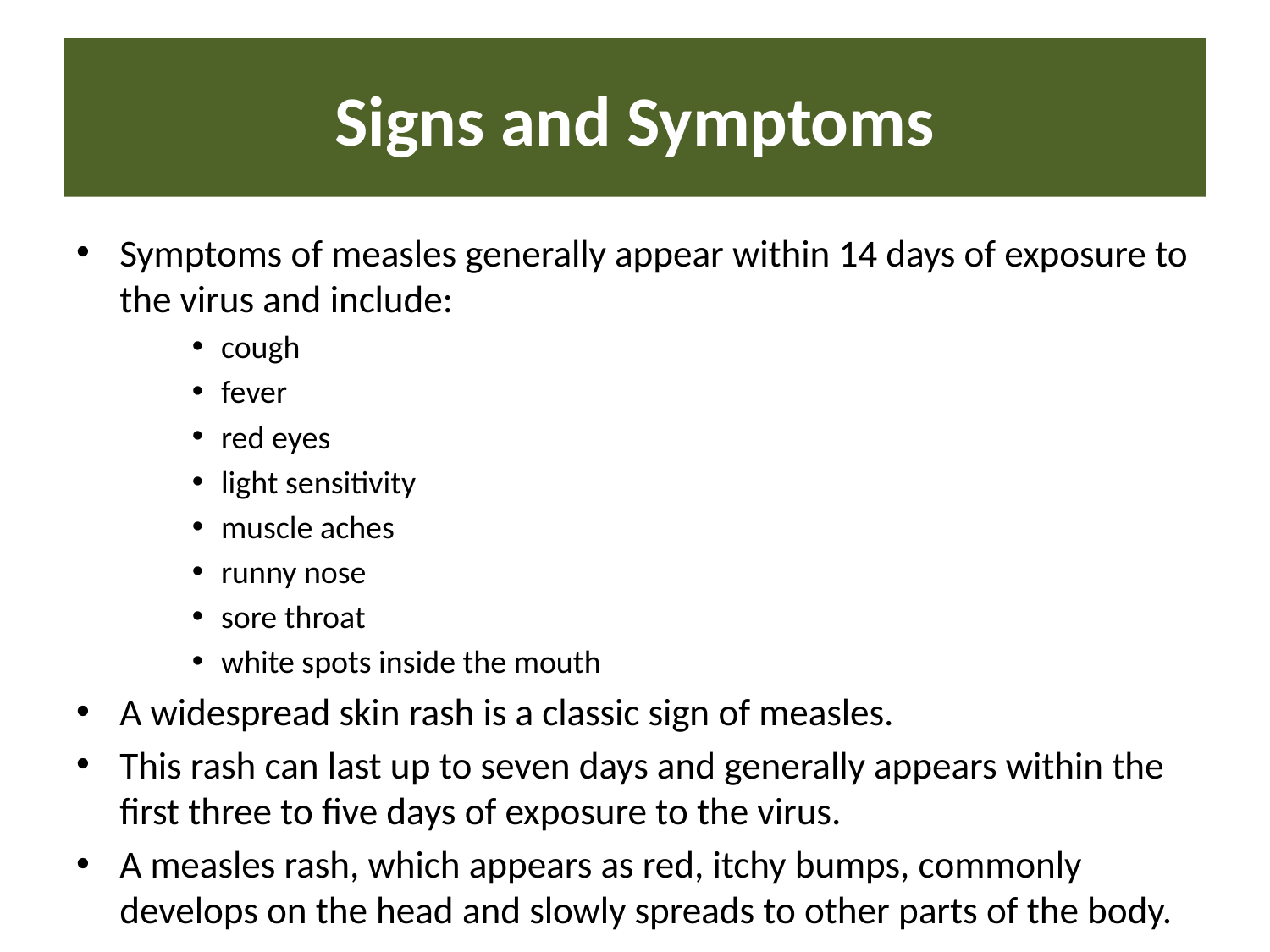

# Signs and Symptoms
Symptoms of measles generally appear within 14 days of exposure to the virus and include:
cough
fever
red eyes
light sensitivity
muscle aches
runny nose
sore throat
white spots inside the mouth
A widespread skin rash is a classic sign of measles.
This rash can last up to seven days and generally appears within the first three to five days of exposure to the virus.
A measles rash, which appears as red, itchy bumps, commonly develops on the head and slowly spreads to other parts of the body.